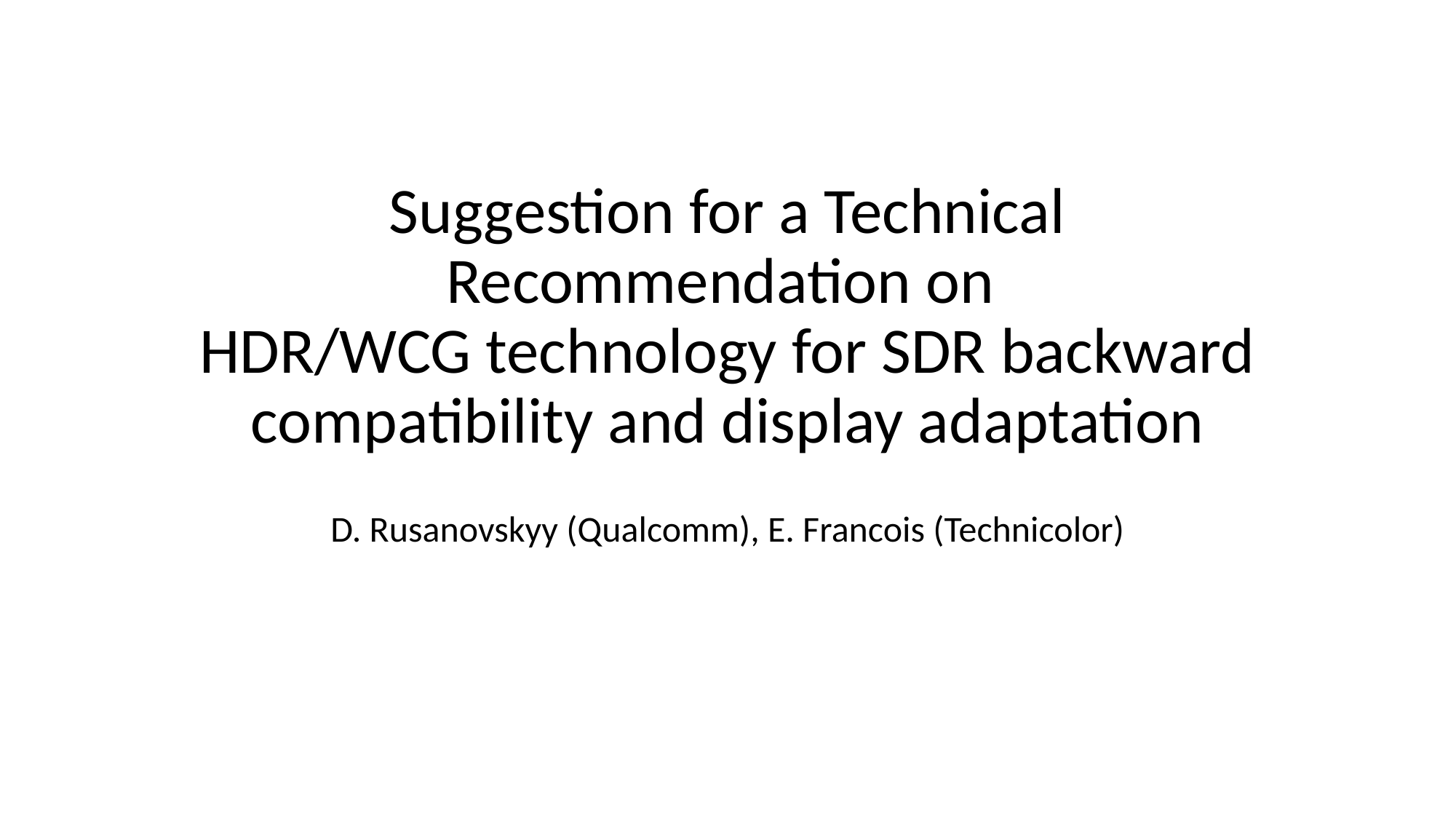

# Suggestion for a Technical Recommendation on HDR/WCG technology for SDR backward compatibility and display adaptation
D. Rusanovskyy (Qualcomm), E. Francois (Technicolor)